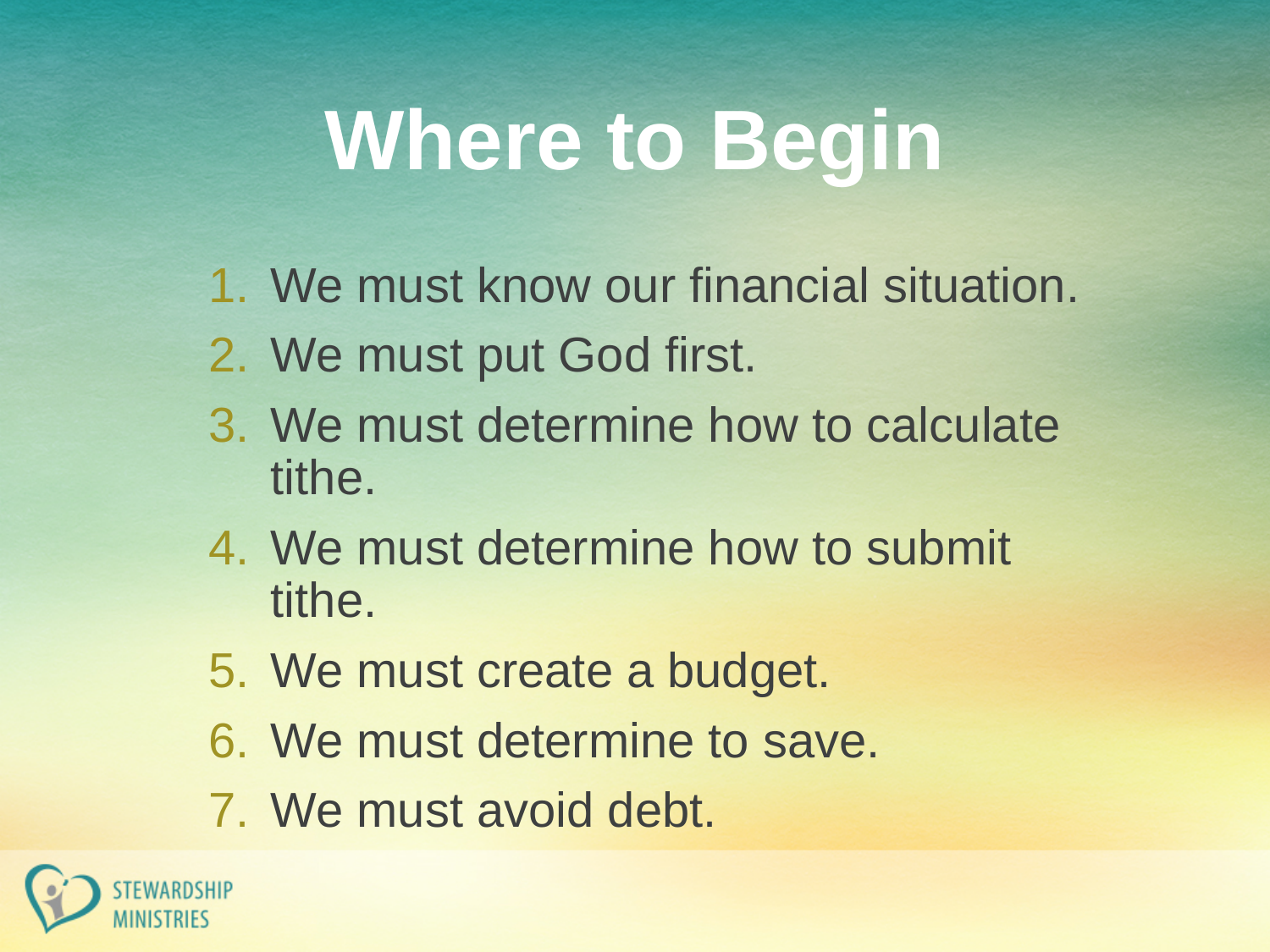

# Where to Begin
We must know our financial situation.
We must put God first.
We must determine how to calculate tithe.
We must determine how to submit tithe.
We must create a budget.
We must determine to save.
We must avoid debt.